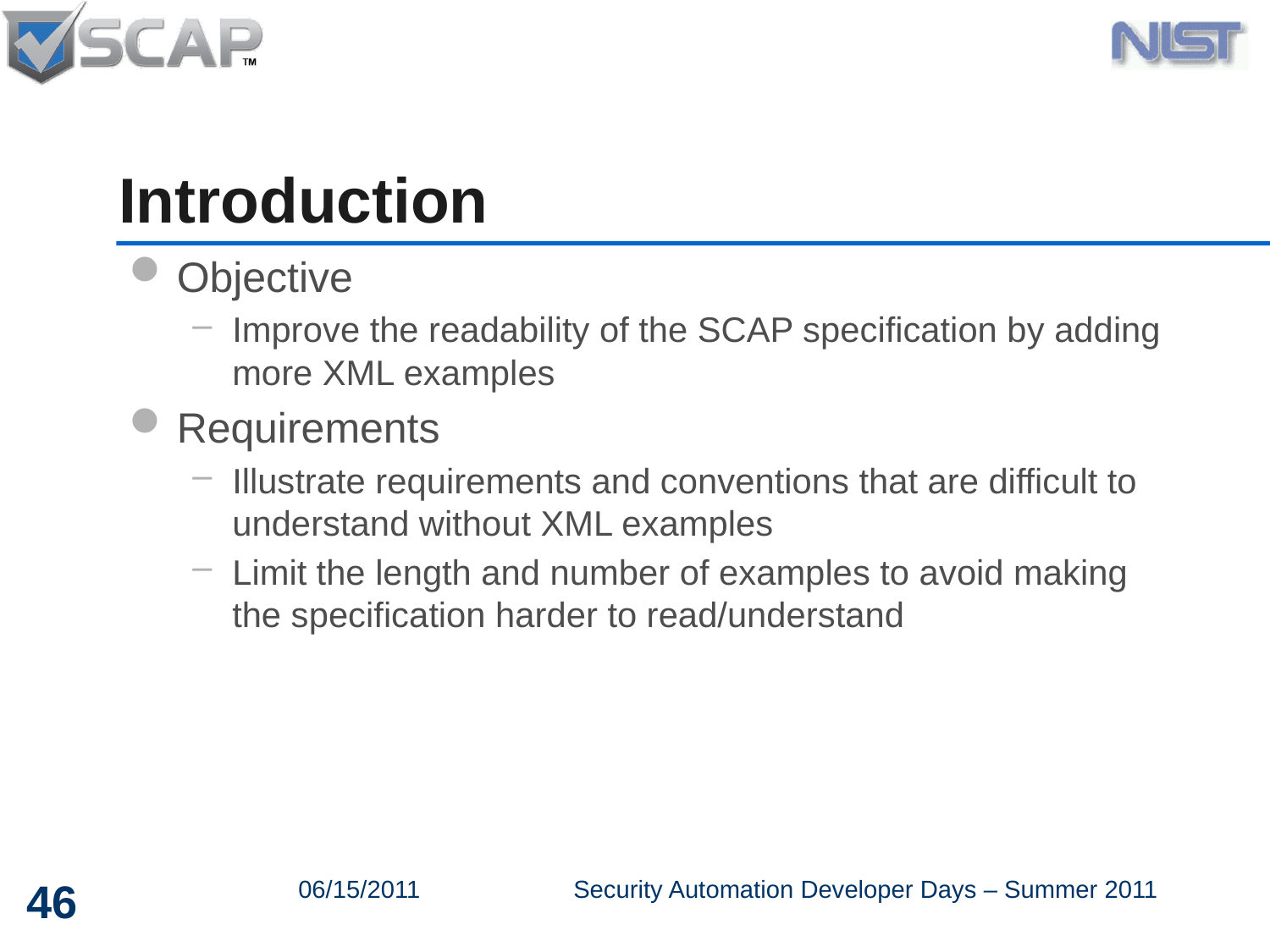

# Introduction
Objective
Improve the readability of the SCAP specification by adding more XML examples
Requirements
Illustrate requirements and conventions that are difficult to understand without XML examples
Limit the length and number of examples to avoid making the specification harder to read/understand

46
06/15/2011
Security Automation Developer Days – Summer 2011